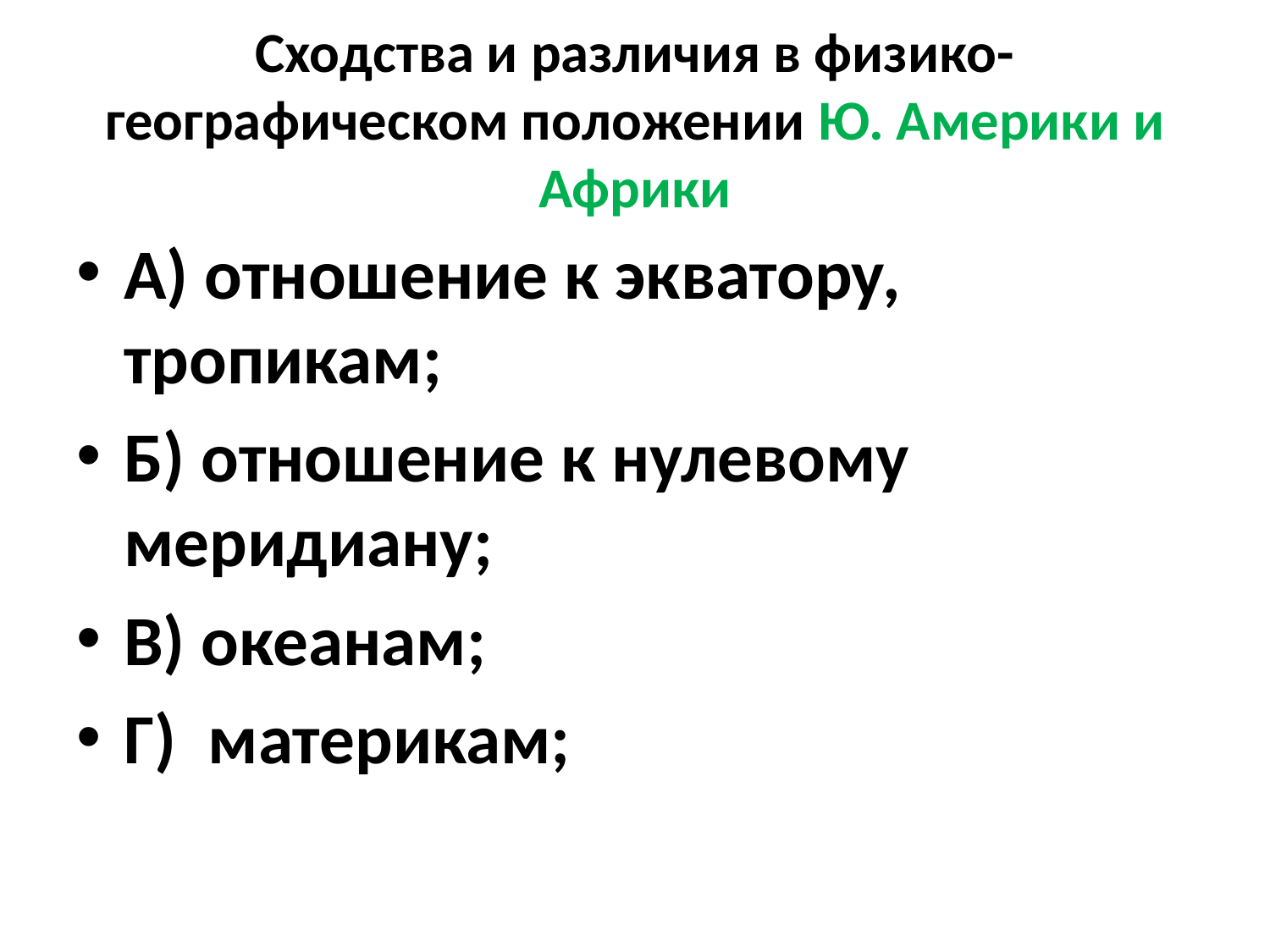

# Сходства и различия в физико- географическом положении Ю. Америки и Африки
А) отношение к экватору, тропикам;
Б) отношение к нулевому меридиану;
В) океанам;
Г)  материкам;